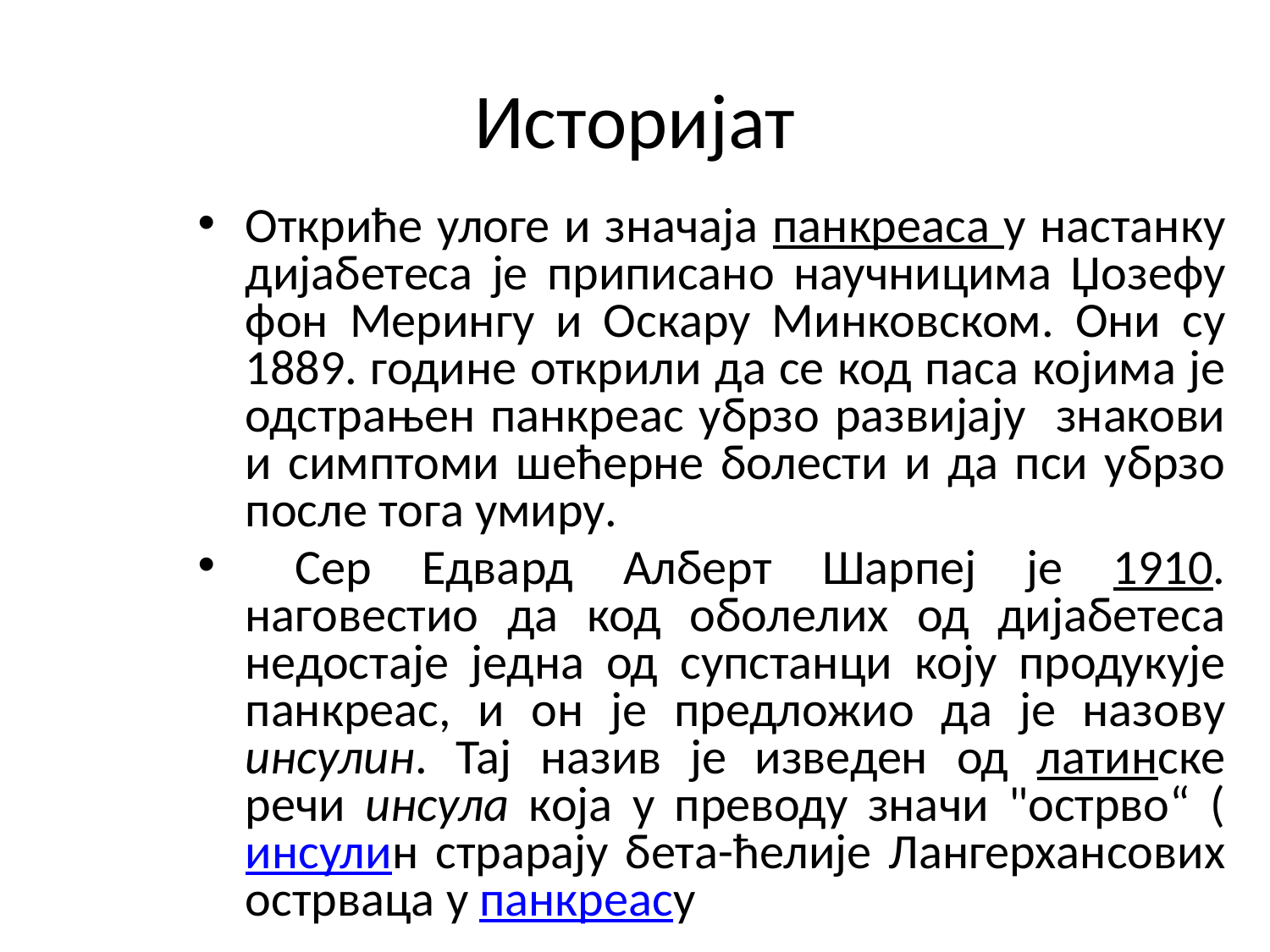

# Историјат
Откриће улоге и значаја панкреаса у настанку дијабетеса је приписано научницима Џозефу фон Мерингу и Оскару Минковском. Они су 1889. године открили да се код паса којима је одстрањен панкреас убрзо развијају  знакови и симптоми шећерне болести и да пси убрзо после тога умиру.
 Сер Едвард Алберт Шарпеј је 1910. наговестио да код оболелих од дијабетеса недостаје једна од супстанци коју продукује панкреас, и он је предложио да је назову инсулин. Тај назив је изведен од латинске речи инсула која у преводу значи "острво“ ( инсулин страрају бета-ћелије Лангерхансових острваца у панкреасу)